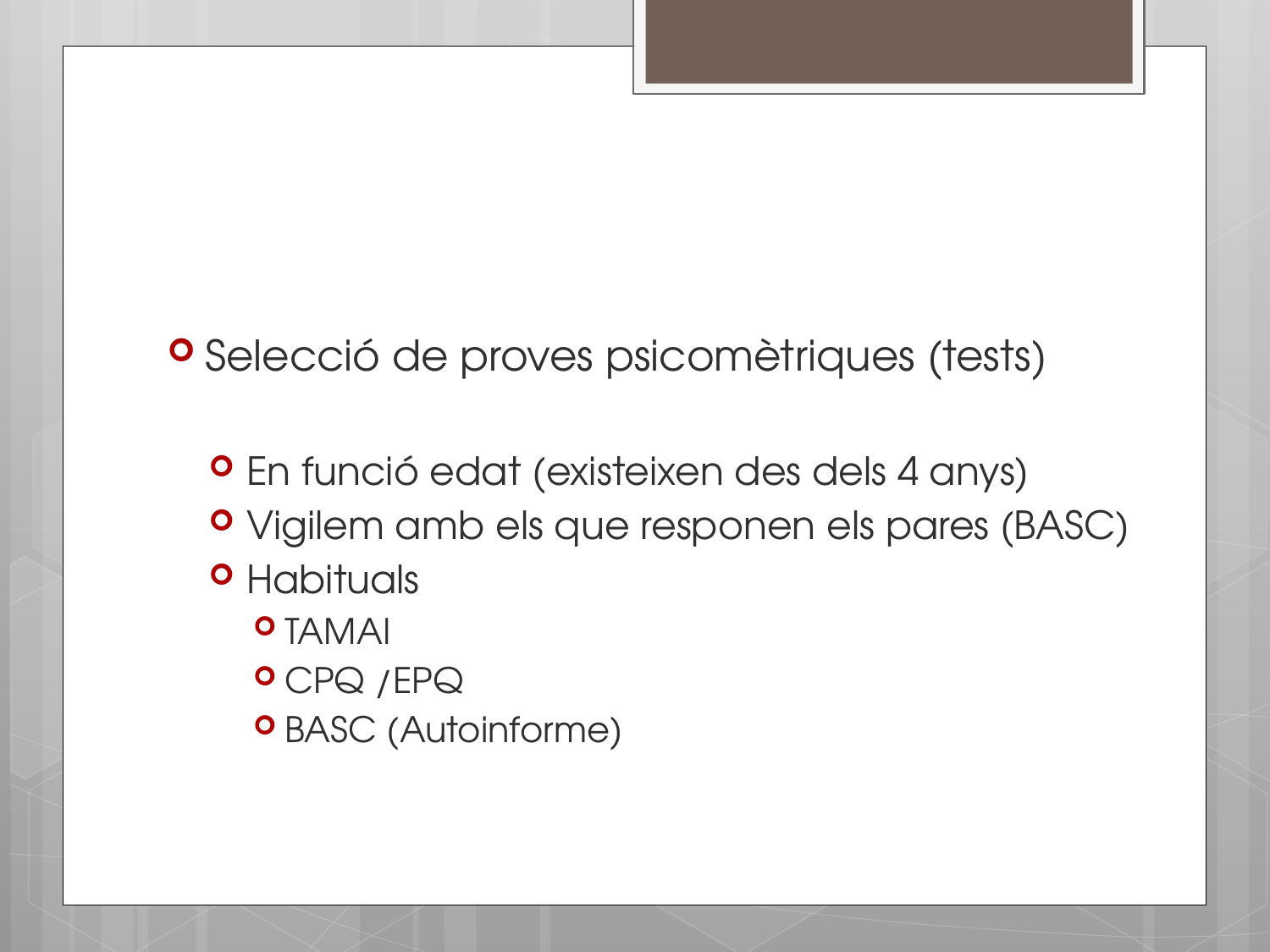

#
Selecció de proves psicomètriques (tests)

En funció edat (existeixen des dels 4 anys)
Vigilem amb els que responen els pares (BASC)
Habituals
TAMAI
CPQ /EPQ
BASC (Autoinforme)